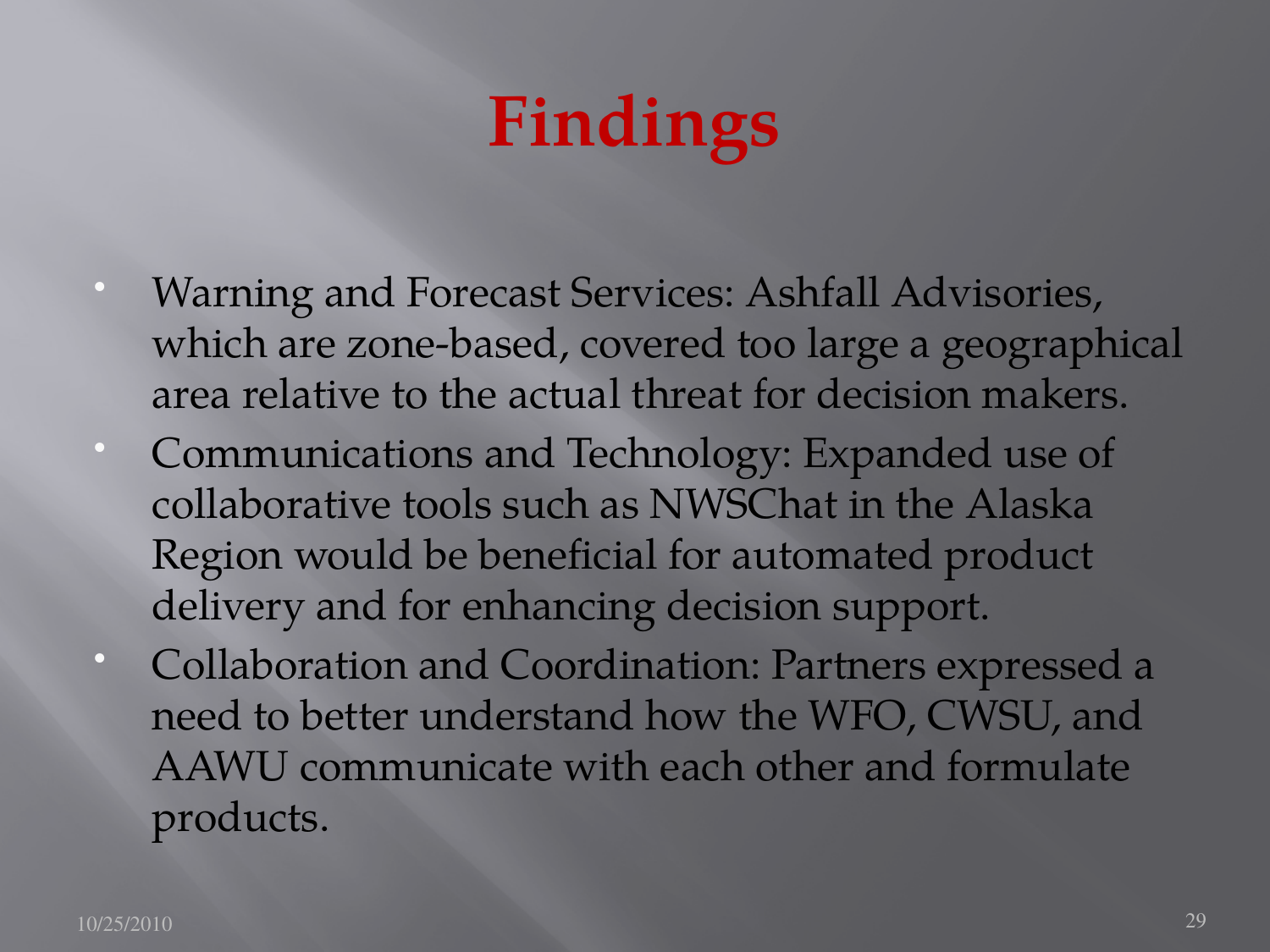

# Findings

Warning and Forecast Services: Ashfall Advisories, which are zone-based, covered too large a geographical area relative to the actual threat for decision makers.
Communications and Technology: Expanded use of collaborative tools such as NWSChat in the Alaska Region would be beneficial for automated product delivery and for enhancing decision support.
Collaboration and Coordination: Partners expressed a need to better understand how the WFO, CWSU, and AAWU communicate with each other and formulate products.

10/25/2010
29